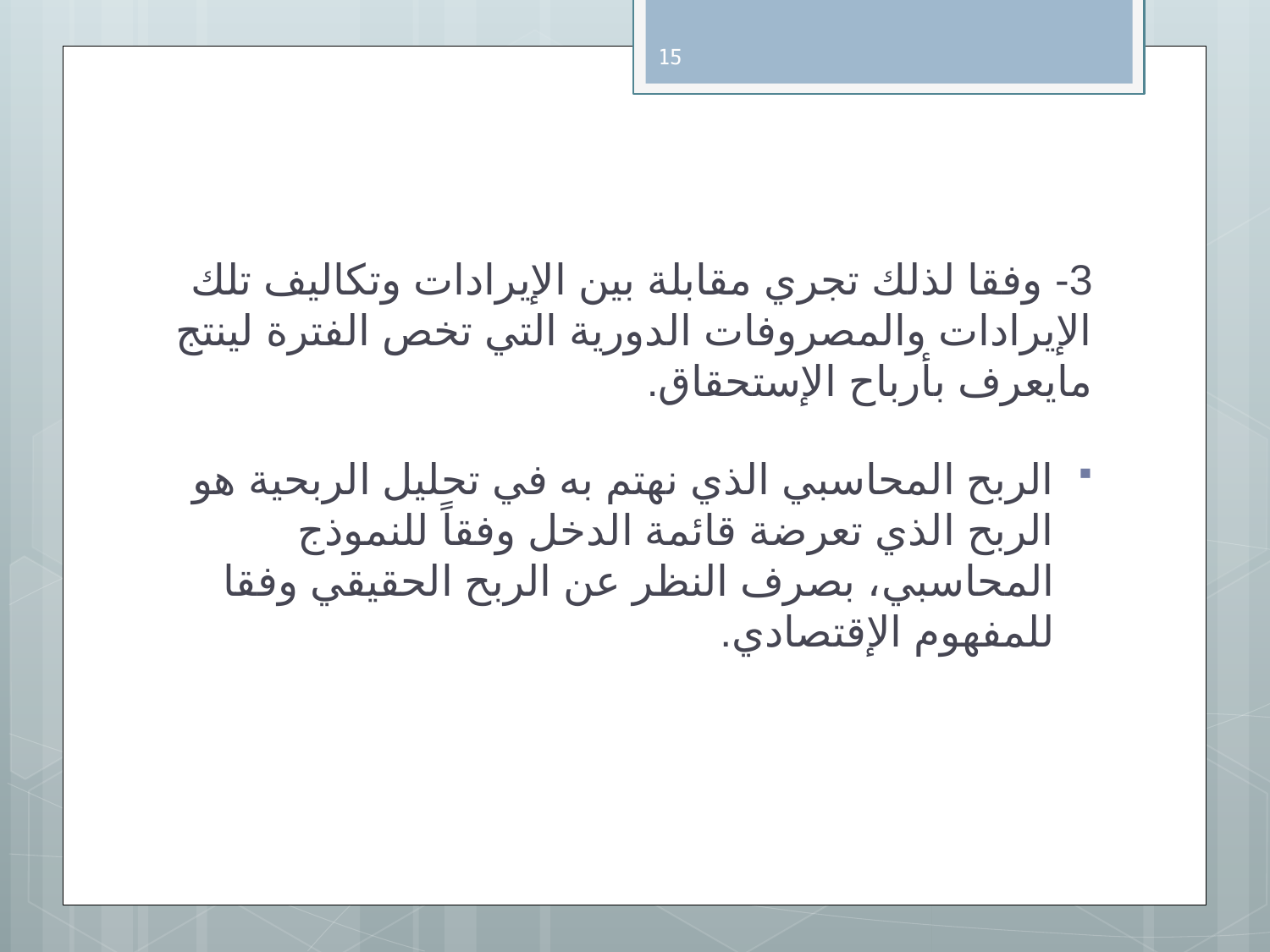

15
3- وفقا لذلك تجري مقابلة بين الإيرادات وتكاليف تلك الإيرادات والمصروفات الدورية التي تخص الفترة لينتج مايعرف بأرباح الإستحقاق.

الربح المحاسبي الذي نهتم به في تحليل الربحية هو الربح الذي تعرضة قائمة الدخل وفقاً للنموذج المحاسبي، بصرف النظر عن الربح الحقيقي وفقا للمفهوم الإقتصادي.